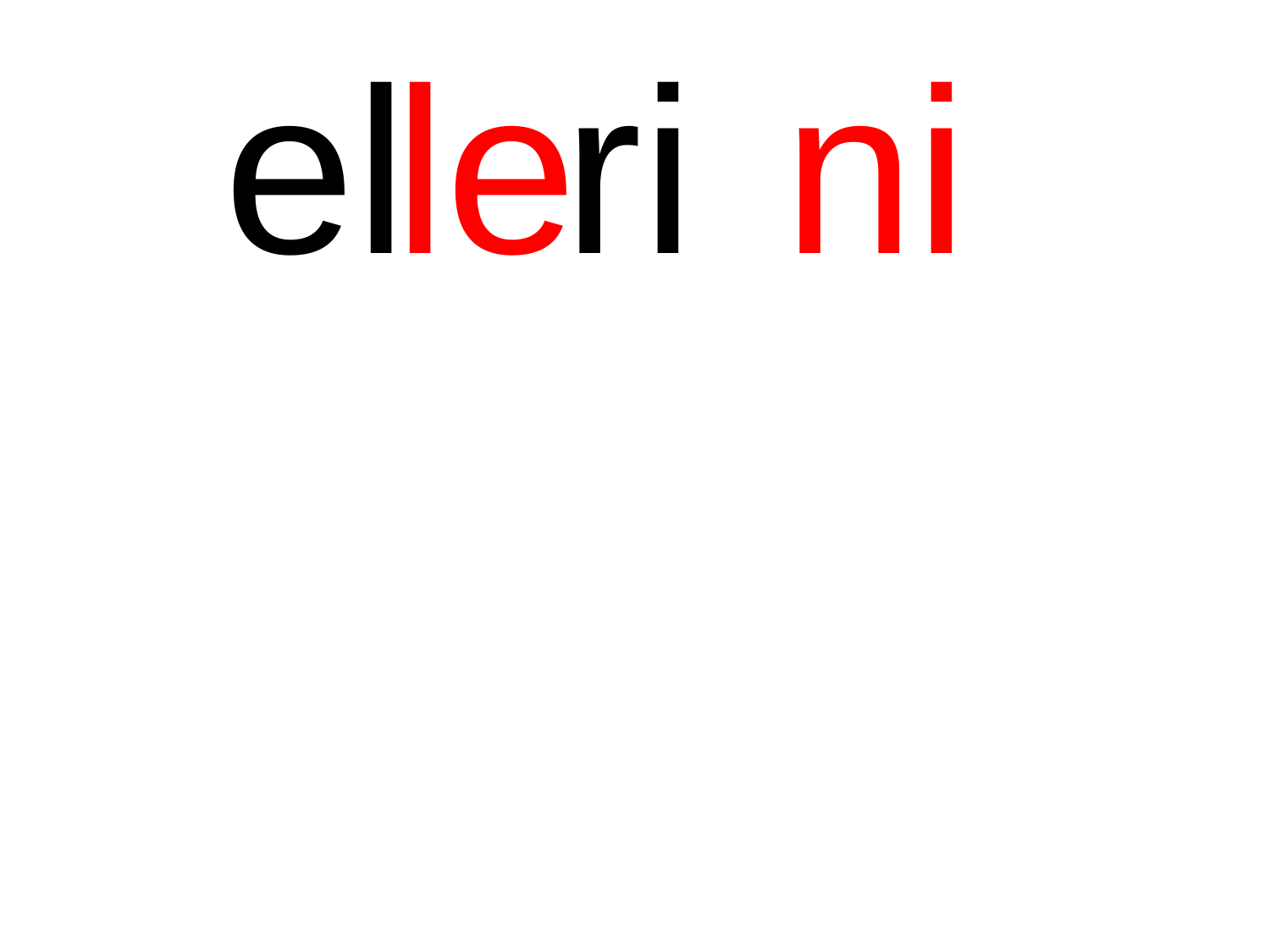

| el |
| --- |
| le |
| --- |
| ri |
| --- |
| ni |
| --- |